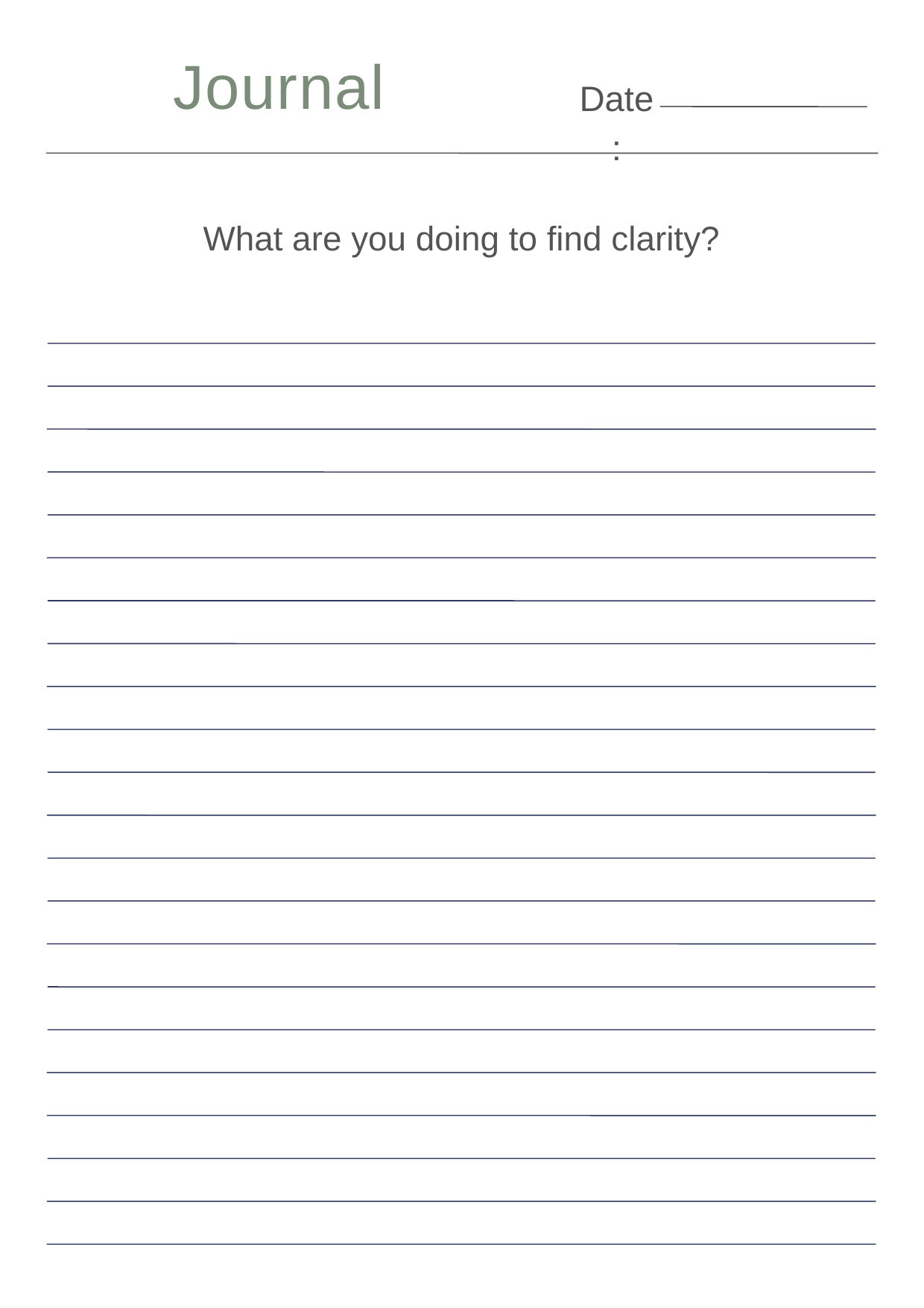

Journal
Date:

What are you doing to find clarity?